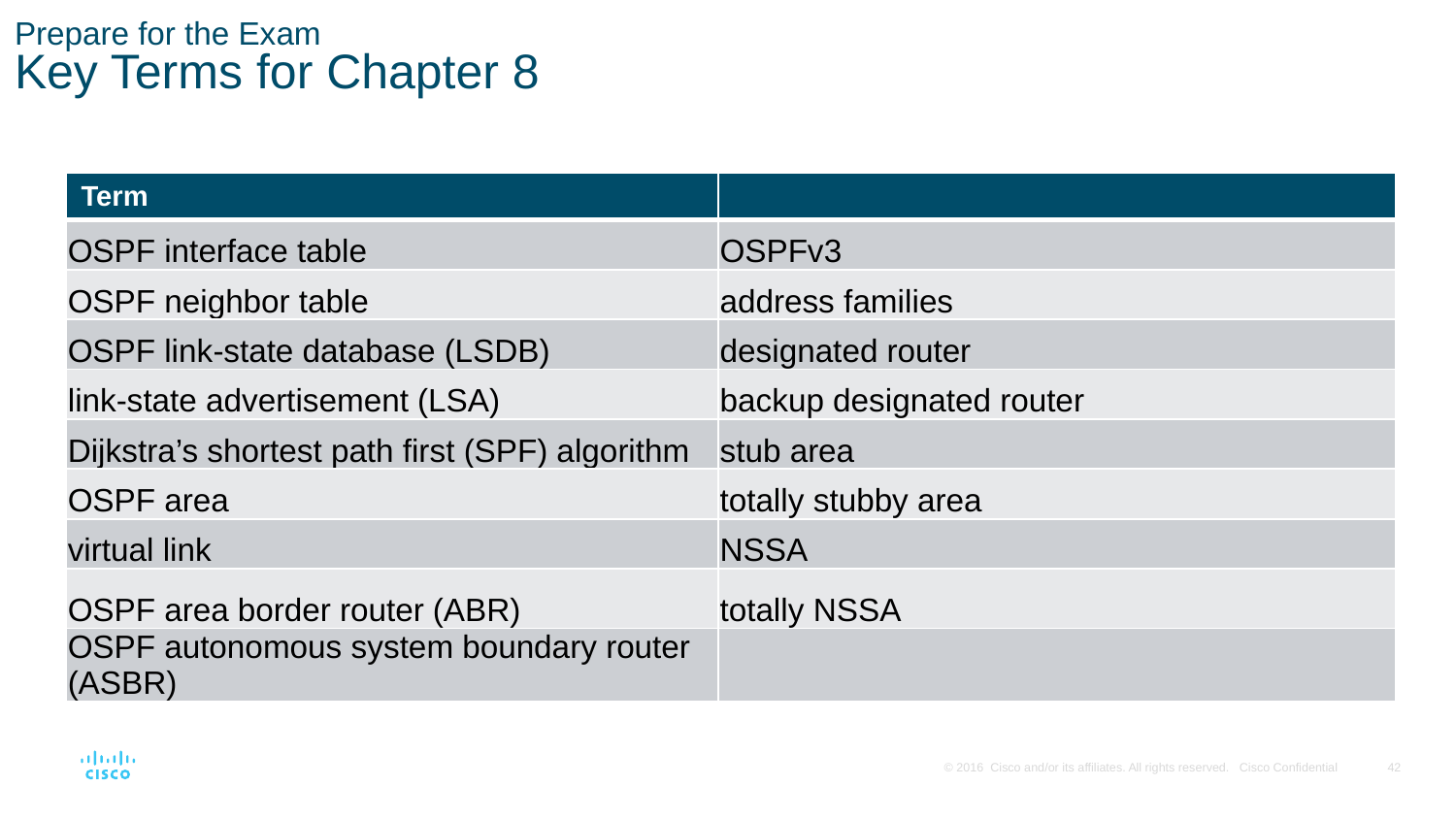

# Prepare for the Exam Key Terms for Chapter 8
| Term |  |
| --- | --- |
| OSPF interface table | OSPFv3 |
| OSPF neighbor table | address families |
| OSPF link-state database (LSDB) | designated router |
| link-state advertisement (LSA) | backup designated router |
| Dijkstra’s shortest path first (SPF) algorithm | stub area |
| OSPF area | totally stubby area |
| virtual link | NSSA |
| OSPF area border router (ABR) | totally NSSA |
| OSPF autonomous system boundary router (ASBR) |  |